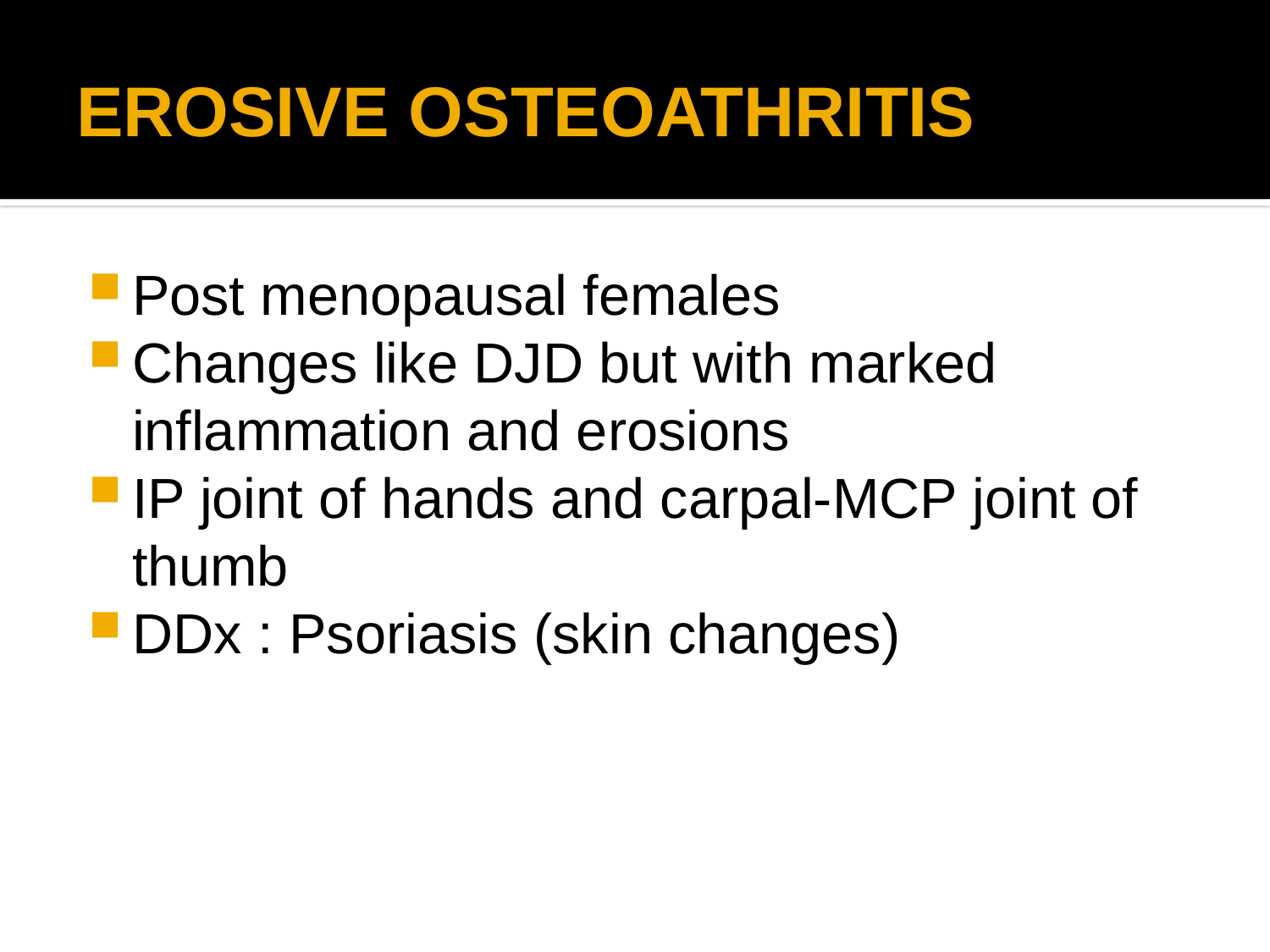

# EROSIVE OSTEOATHRITIS
Post menopausal females
Changes like DJD but with marked inflammation and erosions
IP joint of hands and carpal-MCP joint of thumb
DDx : Psoriasis (skin changes)